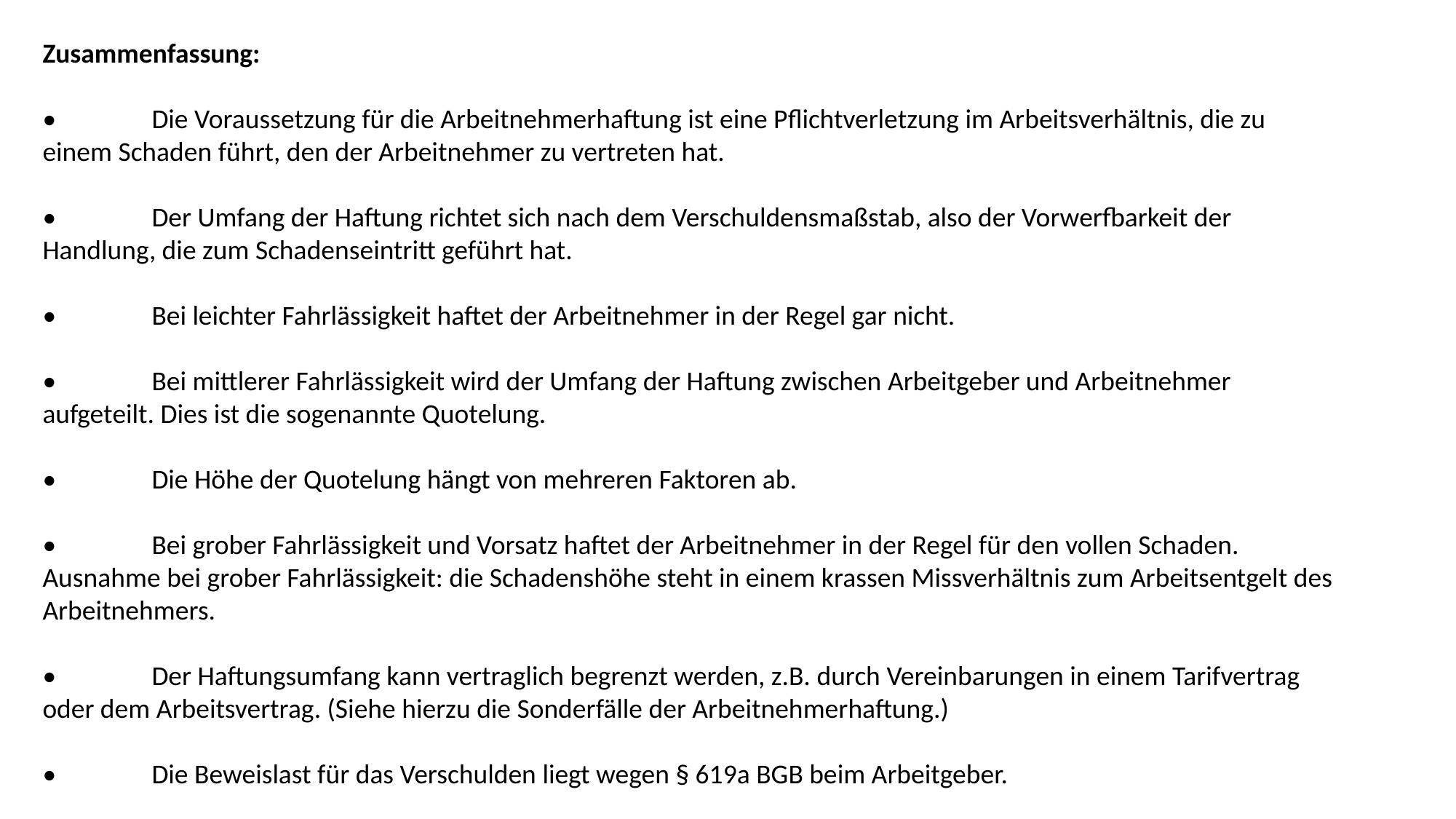

Zusammenfassung:

•	Die Voraussetzung für die Arbeitnehmerhaftung ist eine Pflichtverletzung im Arbeitsverhältnis, die zu einem Schaden führt, den der Arbeitnehmer zu vertreten hat.

•	Der Umfang der Haftung richtet sich nach dem Verschuldensmaßstab, also der Vorwerfbarkeit der Handlung, die zum Schadenseintritt geführt hat.

•	Bei leichter Fahrlässigkeit haftet der Arbeitnehmer in der Regel gar nicht.

•	Bei mittlerer Fahrlässigkeit wird der Umfang der Haftung zwischen Arbeitgeber und Arbeitnehmer aufgeteilt. Dies ist die sogenannte Quotelung.

•	Die Höhe der Quotelung hängt von mehreren Faktoren ab.

•	Bei grober Fahrlässigkeit und Vorsatz haftet der Arbeitnehmer in der Regel für den vollen Schaden. Ausnahme bei grober Fahrlässigkeit: die Schadenshöhe steht in einem krassen Missverhältnis zum Arbeitsentgelt des Arbeitnehmers.

•	Der Haftungsumfang kann vertraglich begrenzt werden, z.B. durch Vereinbarungen in einem Tarifvertrag oder dem Arbeitsvertrag. (Siehe hierzu die Sonderfälle der Arbeitnehmerhaftung.)

•	Die Beweislast für das Verschulden liegt wegen § 619a BGB beim Arbeitgeber.